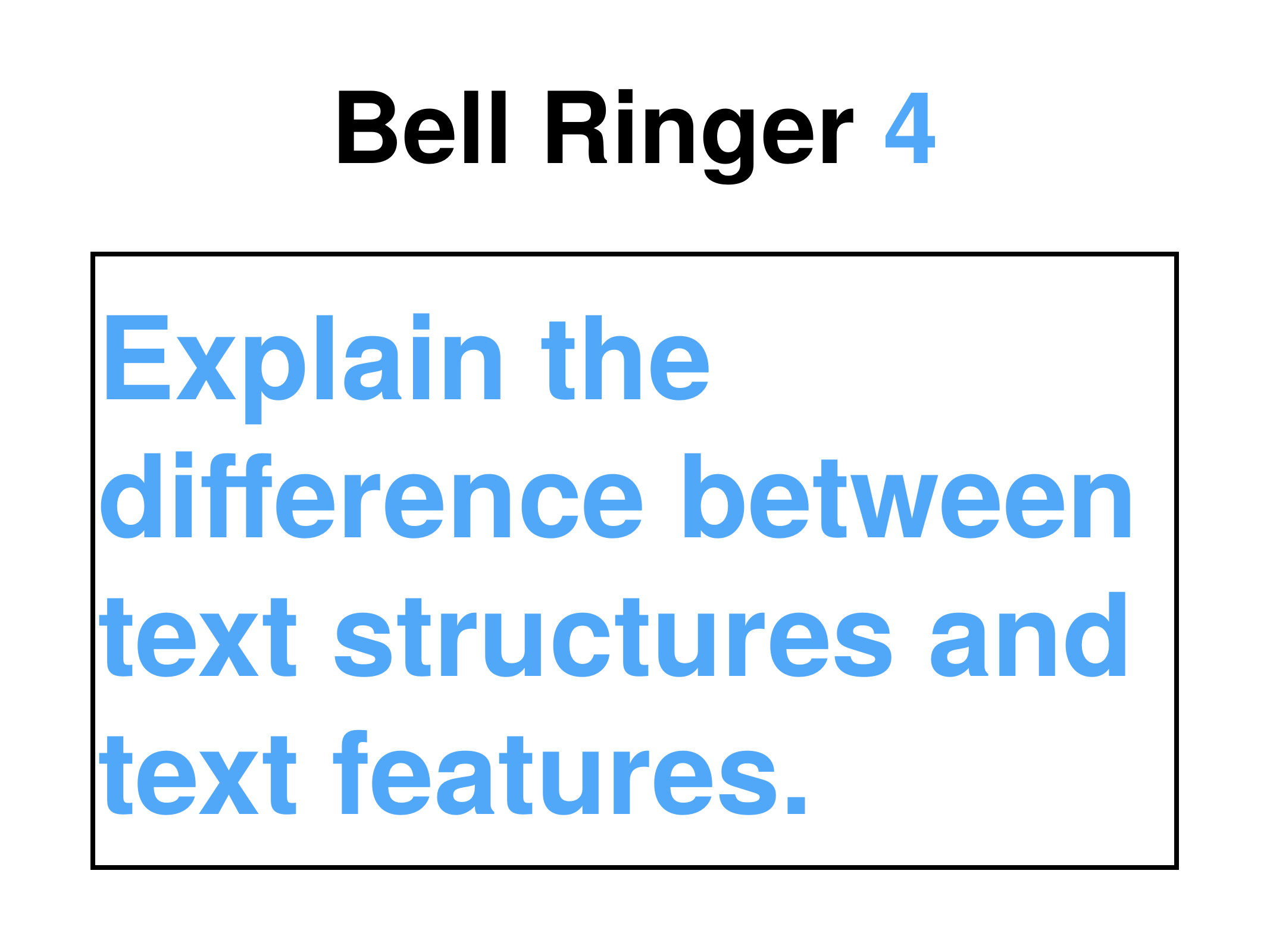

# Bell Ringer 4
Explain the difference between text structures and text features.